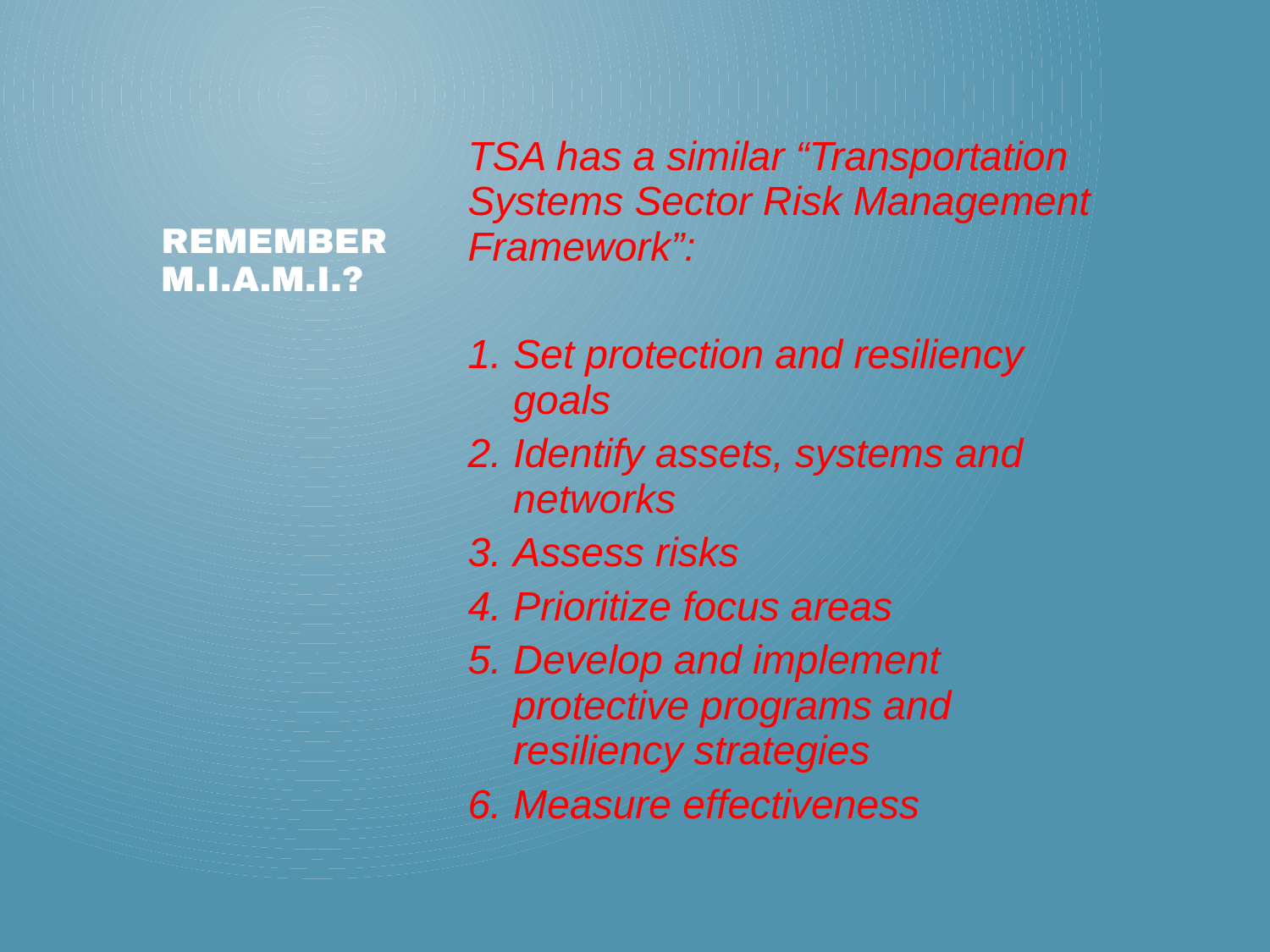

TSA has a similar “Transportation Systems Sector Risk Management Framework”:

Set protection and resiliency goals
Identify assets, systems and networks
Assess risks
Prioritize focus areas
Develop and implement protective programs and resiliency strategies
Measure effectiveness

# Remember m.i.a.m.i.?